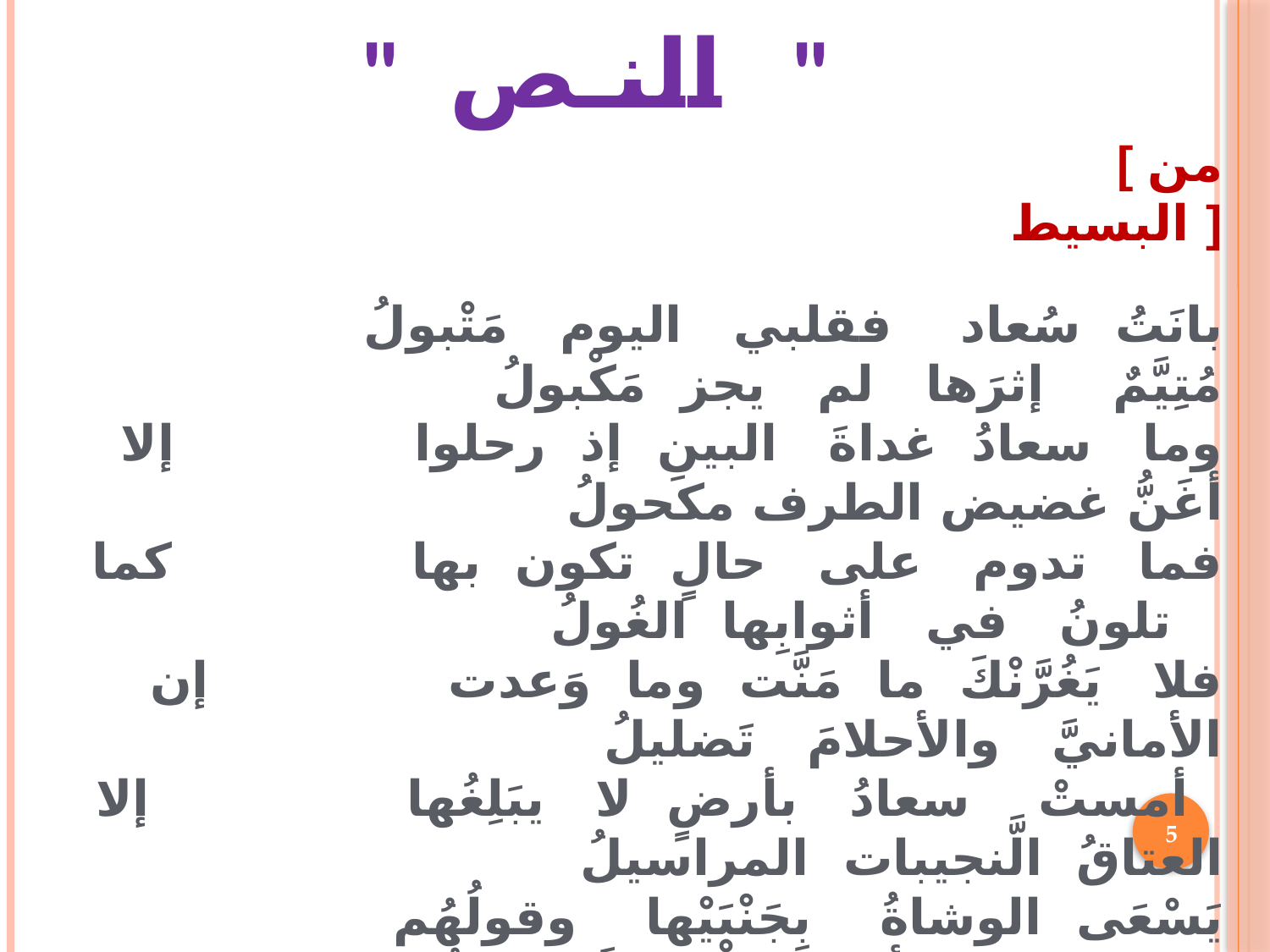

"  النـص  "
                                                               [ من البسيط ]

  بانَتُ  سُعاد    فقلبي   اليوم   مَتْبولُ             مُتِيَّمٌ    إثرَها   لم   يجز  مَكْبولُ
  وما   سعادُ  غداةَ   البينِ  إذ  رحلوا              إلا أغَنُّ غضيض الطرف مكحولُ
  فما   تدوم   على   حالٍ  تكون  بها              كما    تلونُ   في   أثوابِها  الغُولُ
  فلا   يَغُرَّنْكَ  ما  مَنَّت  وما  وَعدت              إن   الأمانيَّ   والأحلامَ   تَضليلُ
  أمستْ    سعادُ   بأرضٍ  لا   يبَلِغُها               إلا  العتاقُ  الَّنجيبات  المراسيلُ
  يَسْعَى  الوشاةُ    بِجَنْبَيْها    وقولُهُم              إنك   يا بنَ   أبي  سُلْمى لَمقتولُ
  فقلتُ   خلّوا  طَريقي   لا  أبا  لكمُ              فكلُّ    ما قدّرَ   الرحمنُ  مَفعولُ
  كل ابنِ أُنثى  وإن  طالَت  سلامَتُهُ                يوماً  على   آلةٍ  حدباءَ  مَحمولُ
   أُنبئت   أن  رسولَ   الله   أوعدني               والعفُو   عند  رسولِ الله  مَأمولُ
   مهلاً هداكَ الذي أعطاكَ نافلةَ الـ                ـقرآنِ   فيها  مواعيظٌ   وتَفْصِيلُ

5